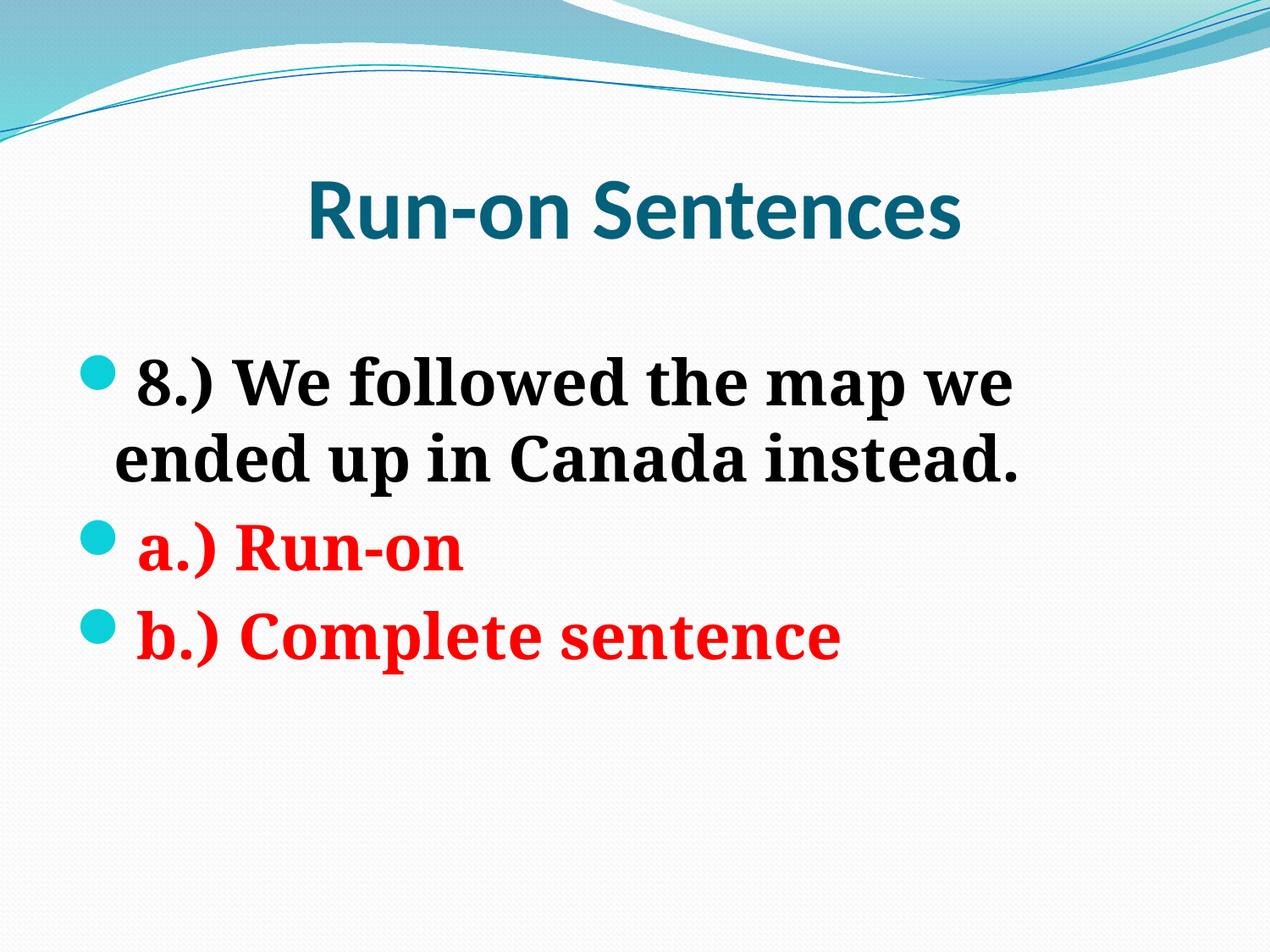

# Run-on Sentences

8.) We followed the map we ended up in Canada instead.
a.) Run-on
b.) Complete sentence